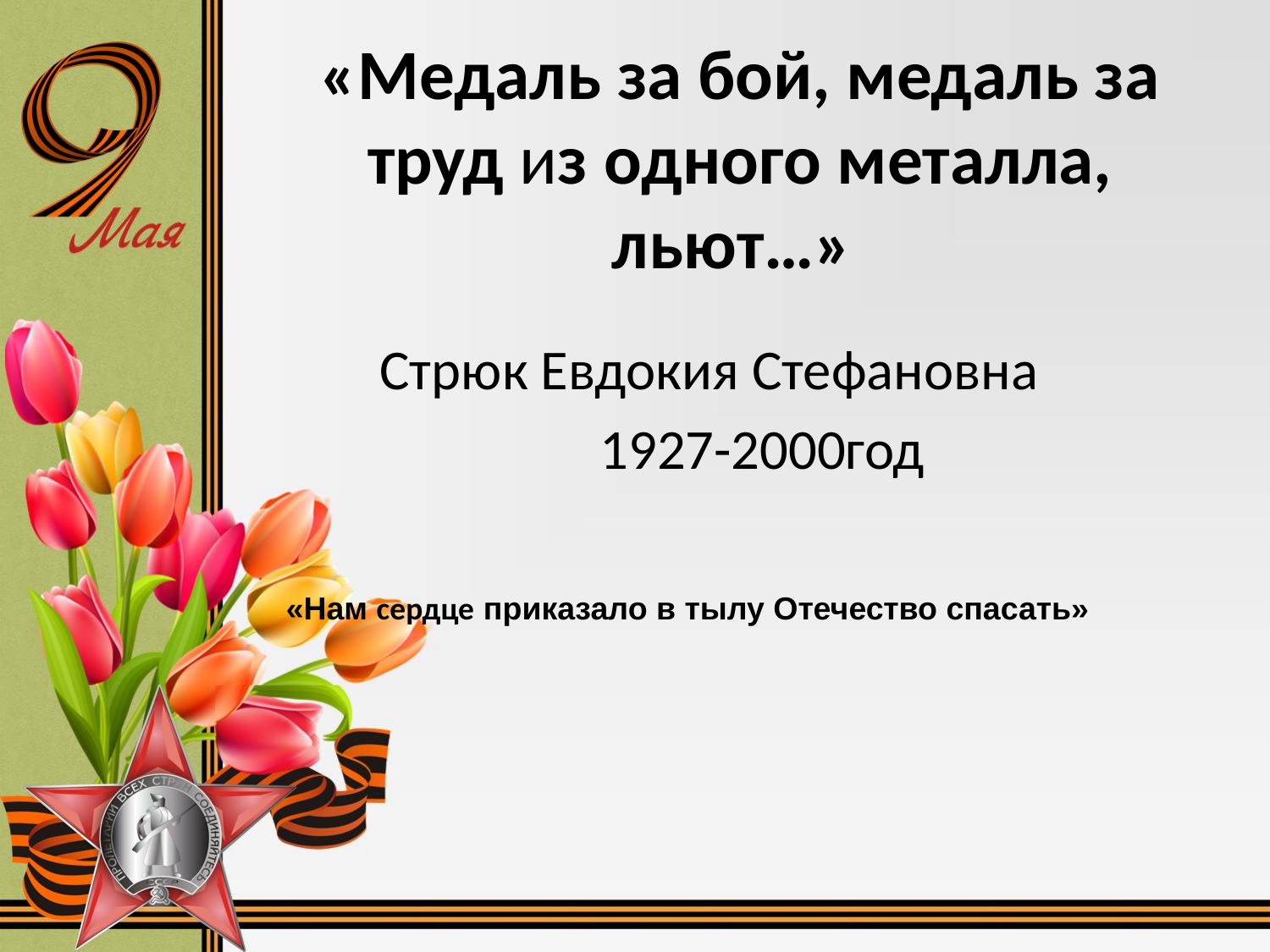

# «Медаль за бой, медаль за труд из одного металла, льют…»
Стрюк Евдокия Стефановна
1927-2000год
«Нам сердце приказало в тылу Отечество спасать»